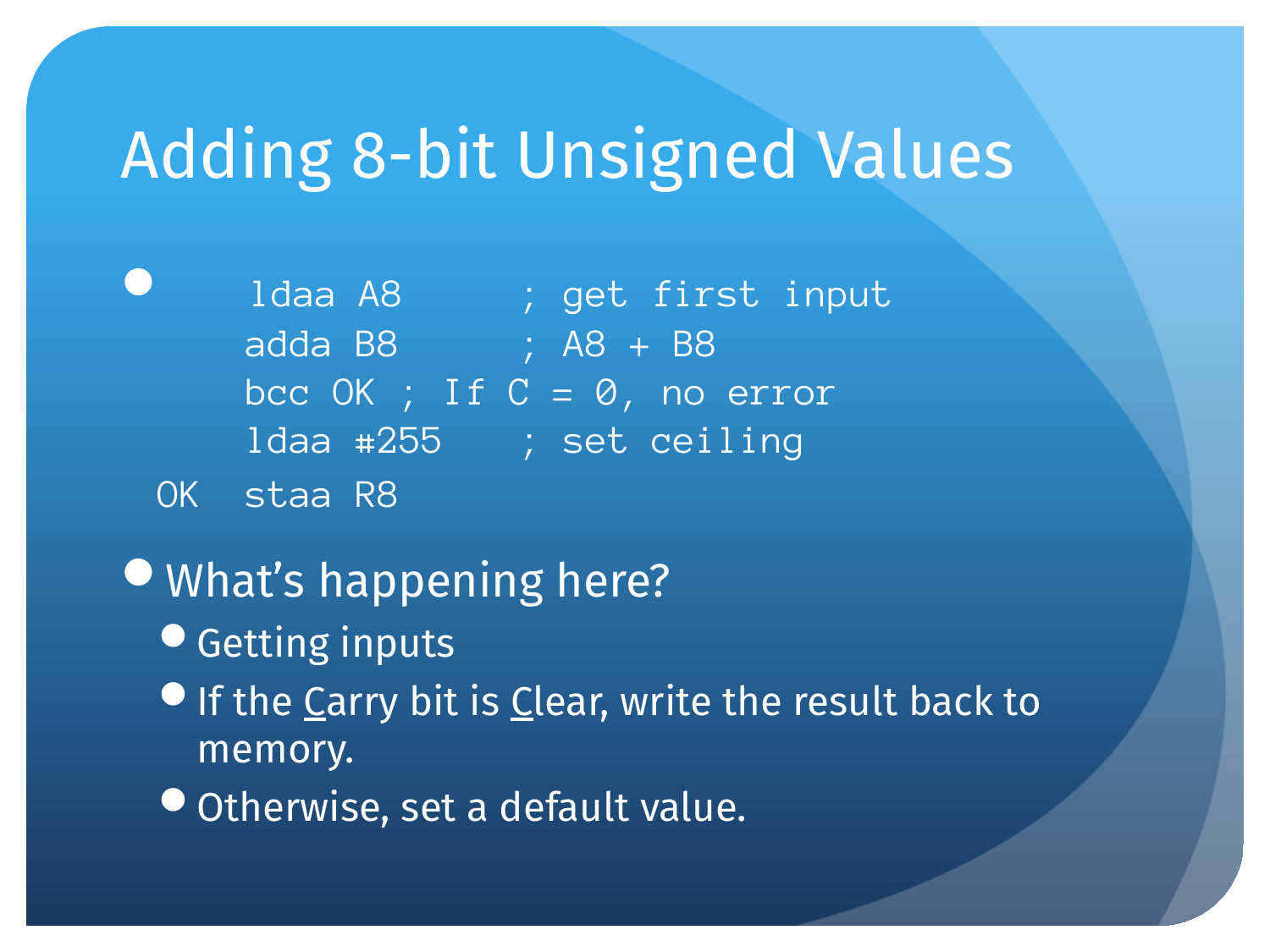

# Adding 8-bit Unsigned Values
   ldaa A8	; get first input
    adda B8	; A8 + B8
    bcc OK	; If C = 0, no error
    ldaa #255	; set ceiling
OK  staa R8
What’s happening here?
Getting inputs
If the Carry bit is Clear, write the result back to memory.
Otherwise, set a default value.